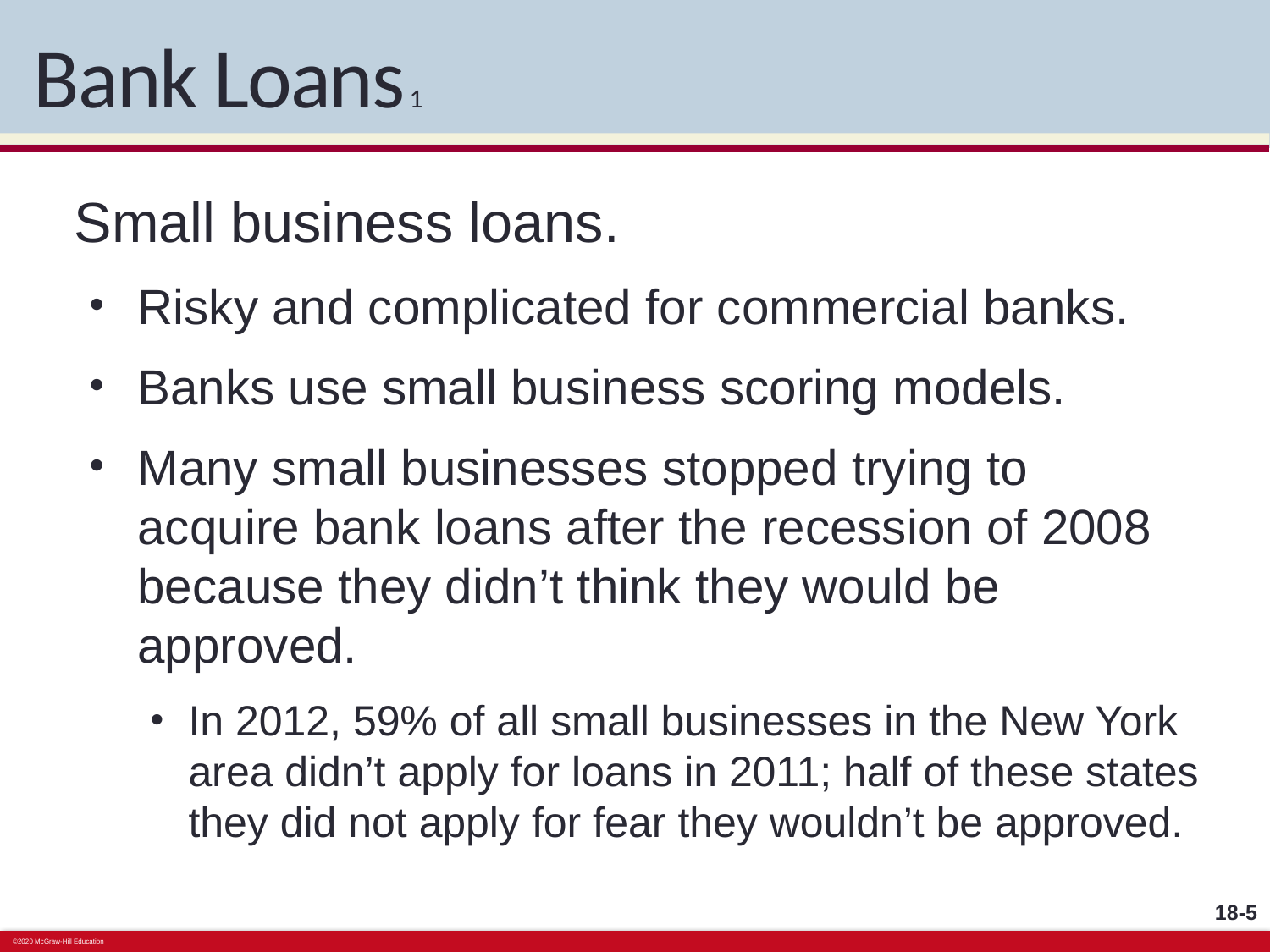

# Bank Loans 1
Small business loans.
Risky and complicated for commercial banks.
Banks use small business scoring models.
Many small businesses stopped trying to acquire bank loans after the recession of 2008 because they didn’t think they would be approved.
In 2012, 59% of all small businesses in the New York area didn’t apply for loans in 2011; half of these states they did not apply for fear they wouldn’t be approved.